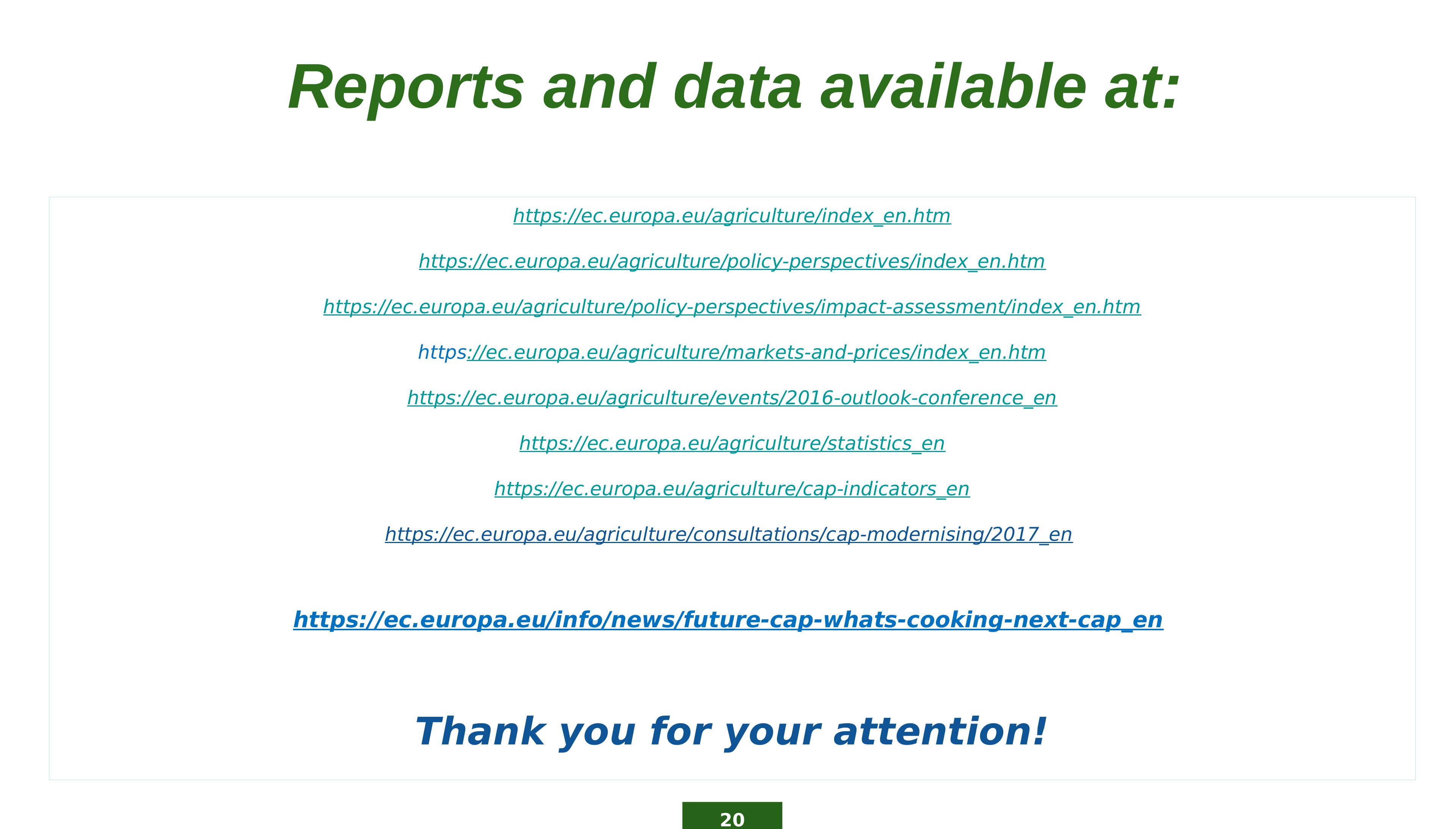

# Reports and data available at:
https://ec.europa.eu/agriculture/index_en.htm

https://ec.europa.eu/agriculture/policy-perspectives/index_en.htm

https://ec.europa.eu/agriculture/policy-perspectives/impact-assessment/index_en.htm

https://ec.europa.eu/agriculture/markets-and-prices/index_en.htm

https://ec.europa.eu/agriculture/events/2016-outlook-conference_en

https://ec.europa.eu/agriculture/statistics_en

https://ec.europa.eu/agriculture/cap-indicators_en

https://ec.europa.eu/agriculture/consultations/cap-modernising/2017_en

https://ec.europa.eu/info/news/future-cap-whats-cooking-next-cap_en

Thank you for your attention!

20